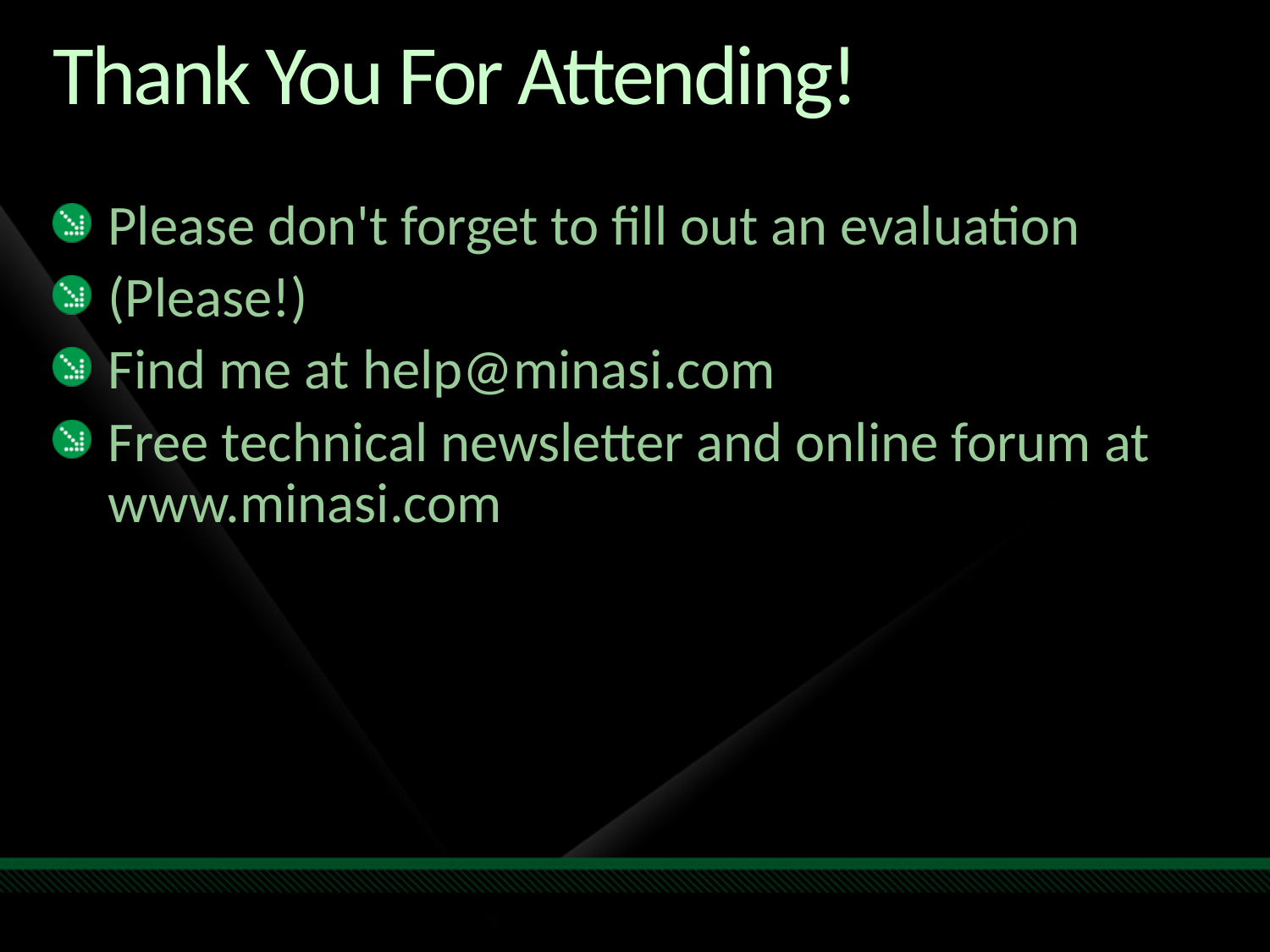

# Thank You For Attending!
Please don't forget to fill out an evaluation
(Please!)
Find me at help@minasi.com
Free technical newsletter and online forum at www.minasi.com